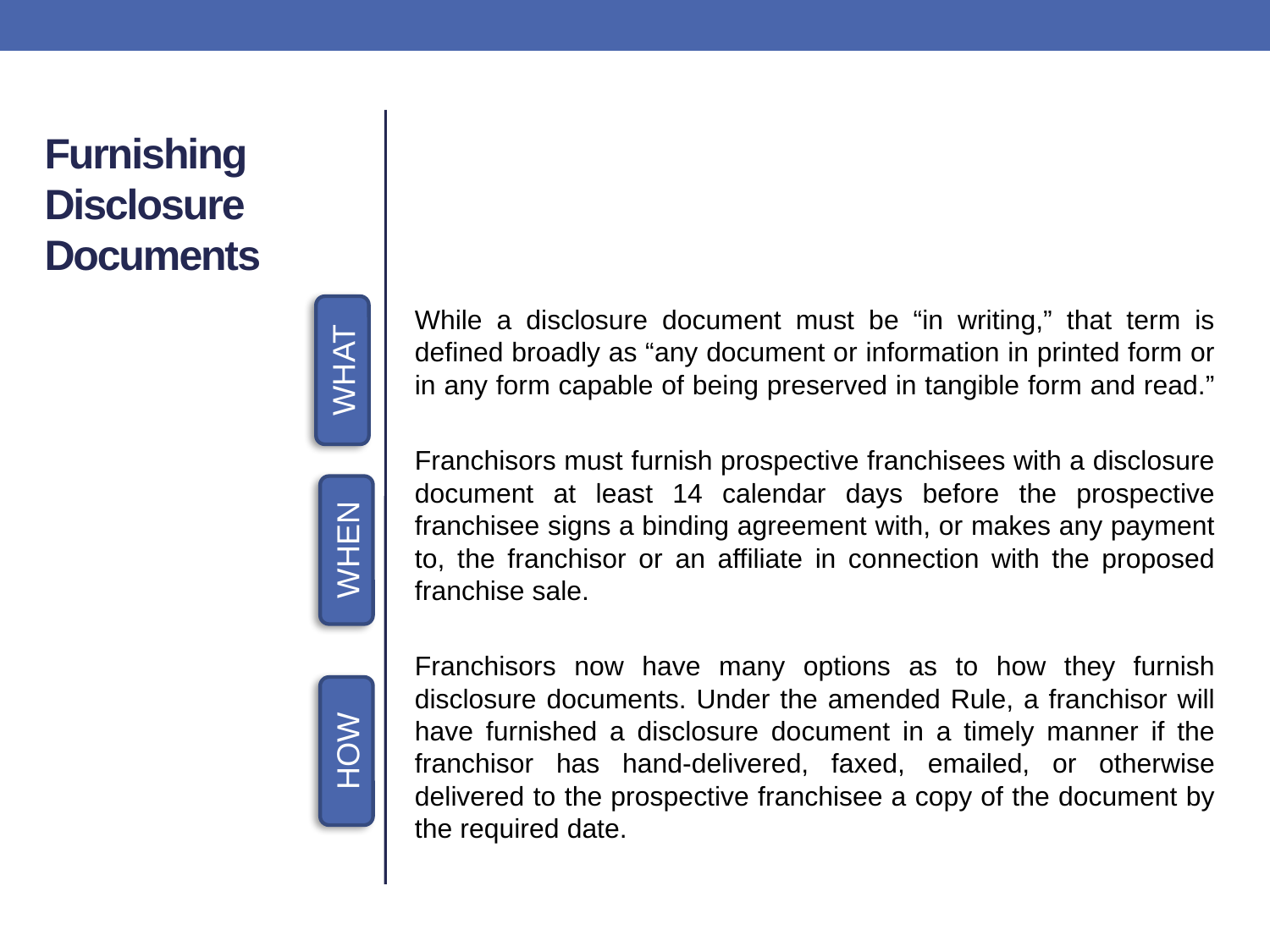

# Furnishing Disclosure Documents
While a disclosure document must be “in writing,” that term is defined broadly as “any document or information in printed form or in any form capable of being preserved in tangible form and read.”

Franchisors must furnish prospective franchisees with a disclosure document at least 14 calendar days before the prospective franchisee signs a binding agreement with, or makes any payment to, the franchisor or an affiliate in connection with the proposed franchise sale.

Franchisors now have many options as to how they furnish disclosure documents. Under the amended Rule, a franchisor will have furnished a disclosure document in a timely manner if the franchisor has hand-delivered, faxed, emailed, or otherwise delivered to the prospective franchisee a copy of the document by the required date.
WHAT
WHEN
HOW